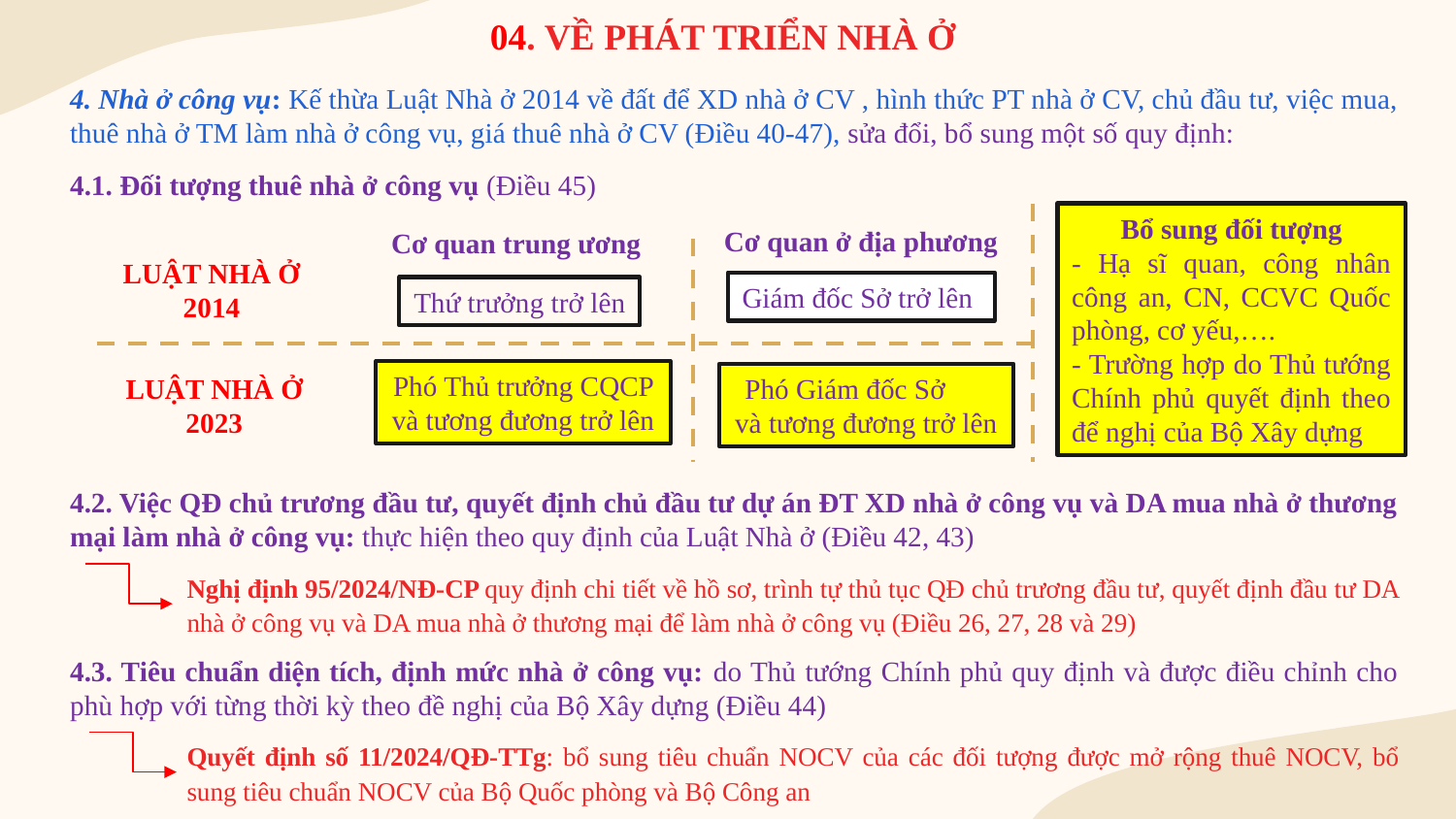

# 04. VỀ PHÁT TRIỂN NHÀ Ở
4. Nhà ở công vụ: Kế thừa Luật Nhà ở 2014 về đất để XD nhà ở CV , hình thức PT nhà ở CV, chủ đầu tư, việc mua, thuê nhà ở TM làm nhà ở công vụ, giá thuê nhà ở CV (Điều 40-47), sửa đổi, bổ sung một số quy định:
4.1. Đối tượng thuê nhà ở công vụ (Điều 45)
Bổ sung đối tượng
- Hạ sĩ quan, công nhân công an, CN, CCVC Quốc phòng, cơ yếu,….
- Trường hợp do Thủ tướng Chính phủ quyết định theo để nghị của Bộ Xây dựng
Cơ quan ở địa phương
Cơ quan trung ương
LUẬT NHÀ Ở 2014
Giám đốc Sở trở lên
Thứ trưởng trở lên
Phó Thủ trưởng CQCP và tương đương trở lên
Phó Giám đốc Sở       và tương đương trở lên
LUẬT NHÀ Ở 2023
4.2. Việc QĐ chủ trương đầu tư, quyết định chủ đầu tư dự án ĐT XD nhà ở công vụ và DA mua nhà ở thương mại làm nhà ở công vụ: thực hiện theo quy định của Luật Nhà ở (Điều 42, 43)
Nghị định 95/2024/NĐ-CP quy định chi tiết về hồ sơ, trình tự thủ tục QĐ chủ trương đầu tư, quyết định đầu tư DA nhà ở công vụ và DA mua nhà ở thương mại để làm nhà ở công vụ (Điều 26, 27, 28 và 29)
4.3. Tiêu chuẩn diện tích, định mức nhà ở công vụ: do Thủ tướng Chính phủ quy định và được điều chỉnh cho phù hợp với từng thời kỳ theo đề nghị của Bộ Xây dựng (Điều 44)
Quyết định số 11/2024/QĐ-TTg: bổ sung tiêu chuẩn NOCV của các đối tượng được mở rộng thuê NOCV, bổ sung tiêu chuẩn NOCV của Bộ Quốc phòng và Bộ Công an